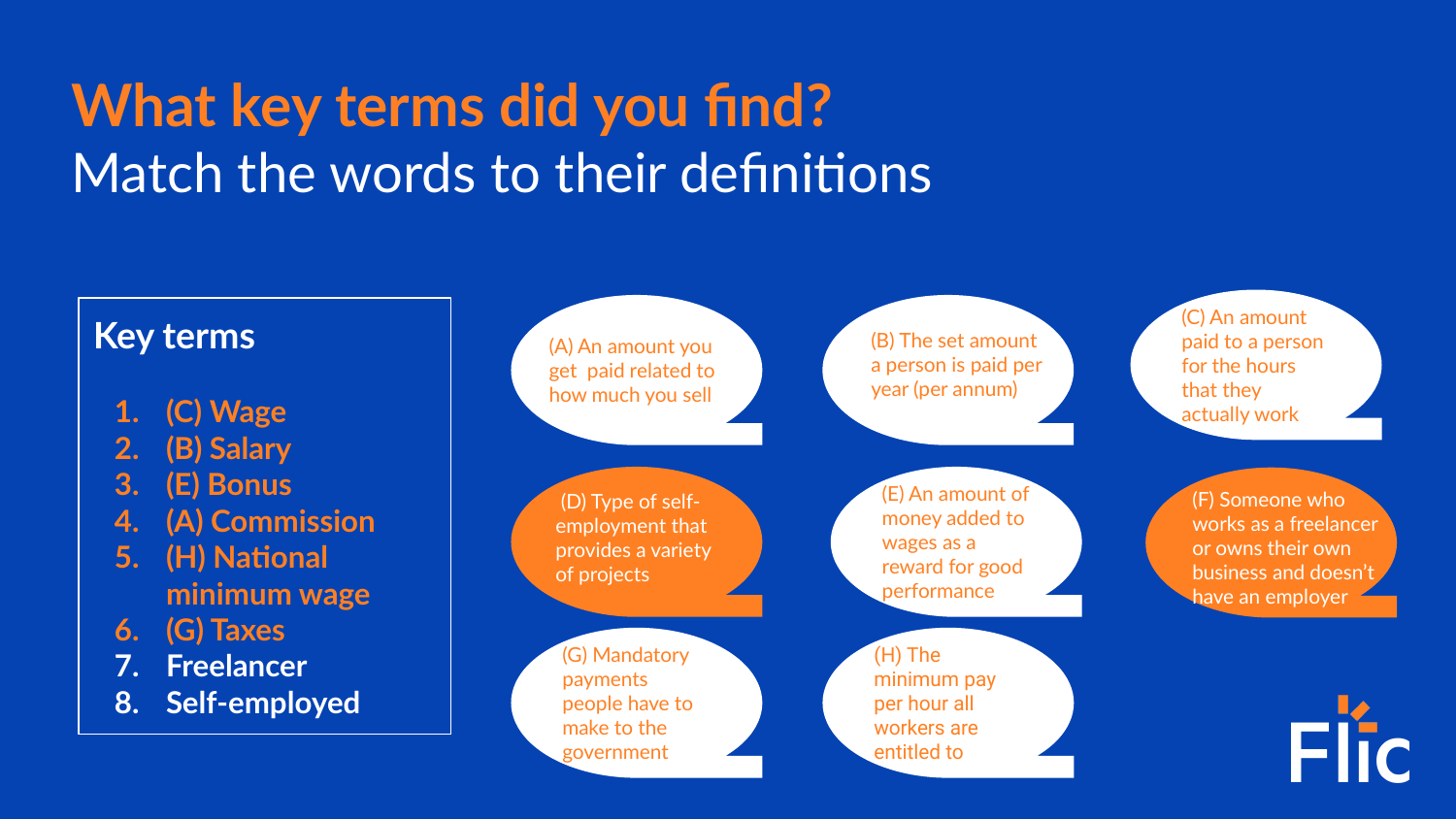

What key terms did you find?
Match the words to their definitions
(C) An amount paid to a person for the hours that they actually work

(A) An amount you get  paid related to how much you sell

(E) An amount of money added to wages as a reward for good performance

(F) Someone who works as a freelancer or owns their own business and doesn’t have an employer

 (D) Type of self-employment that provides a variety of projects

(G) Mandatory payments people have to make to the government
(H) The minimum pay per hour all workers are entitled to
Key terms

(C) Wage
(B) Salary
(E) Bonus
(A) Commission
(H) National minimum wage
(G) Taxes
Freelancer
Self-employed
(B) The set amount a person is paid per year (per annum)